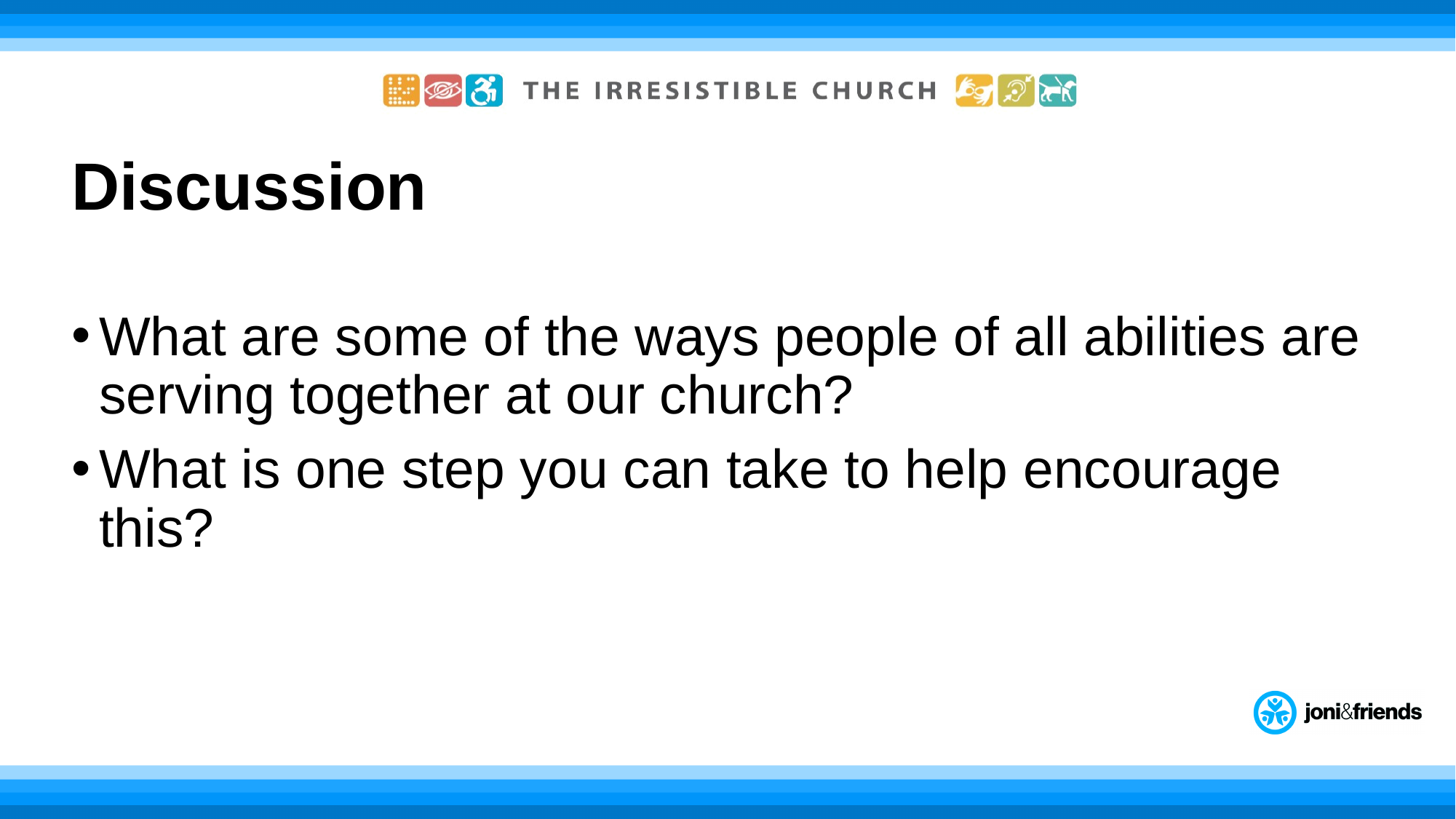

# Discussion
What are some of the ways people of all abilities are serving together at our church?
What is one step you can take to help encourage this?